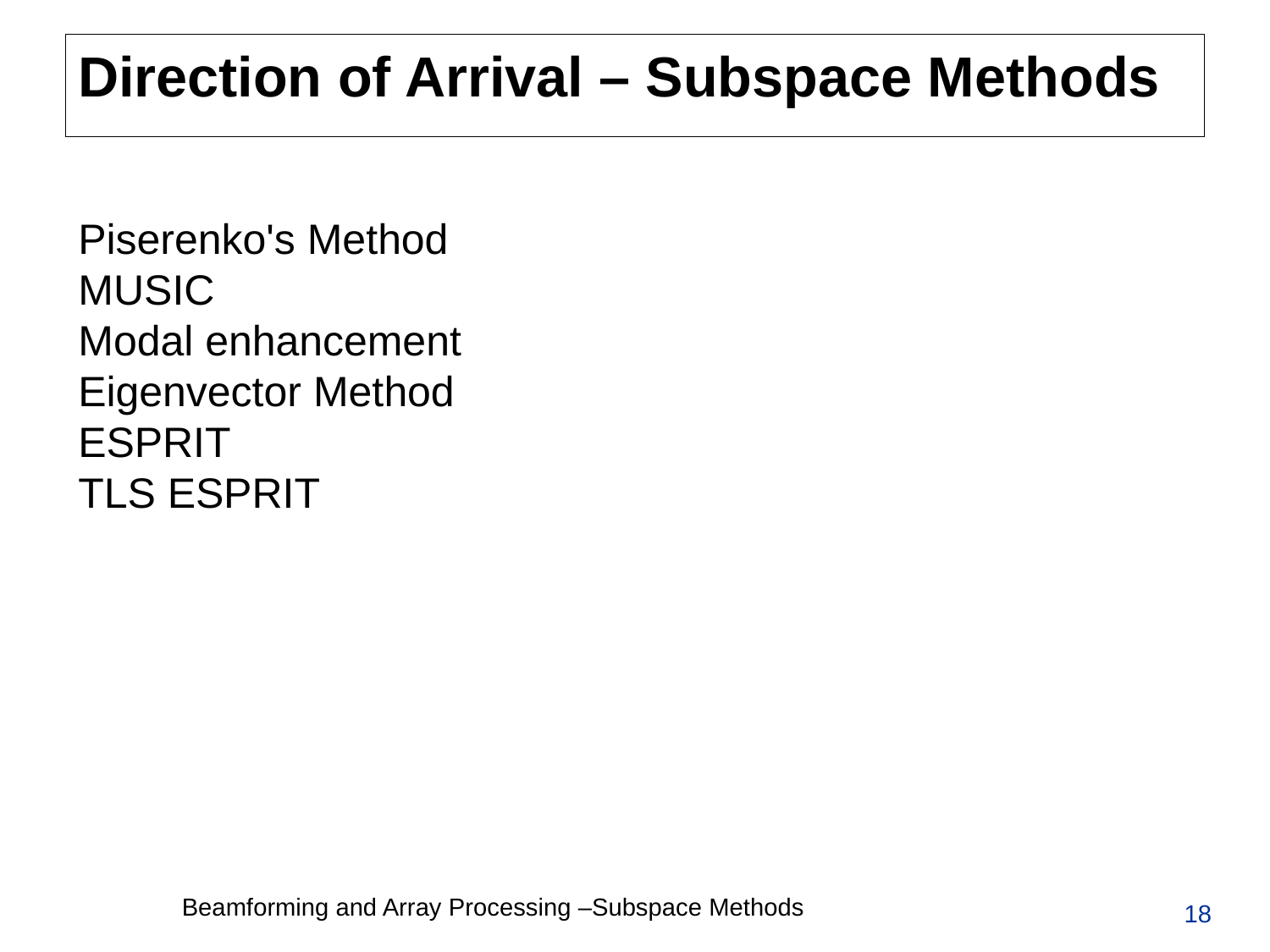

# Direction of Arrival – Subspace Methods
Piserenko's Method
MUSIC
Modal enhancement
Eigenvector Method
ESPRIT
TLS ESPRIT
18